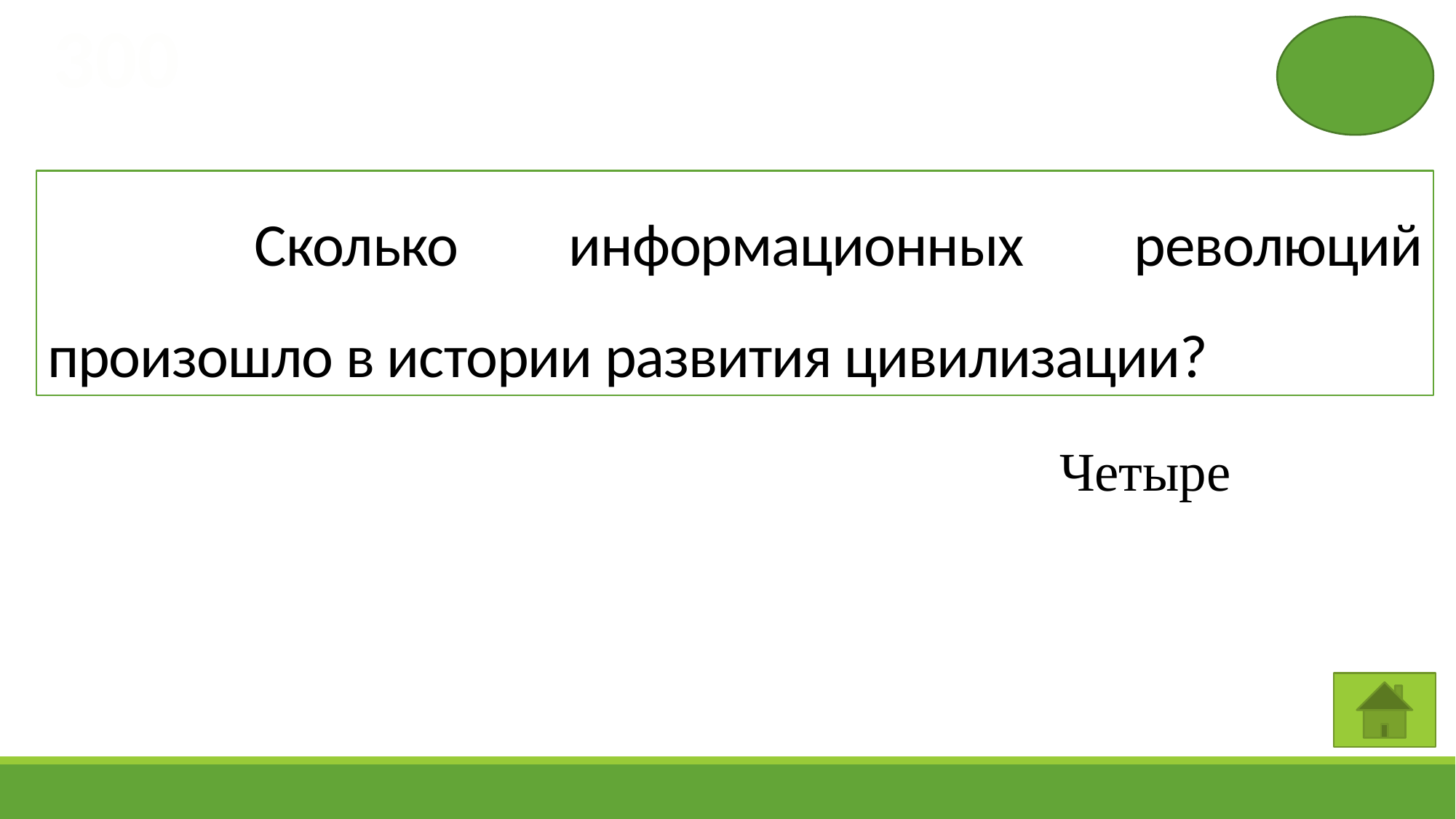

300

# Сколько информационных революций произошло в истории развития цивилизации?
Четыре